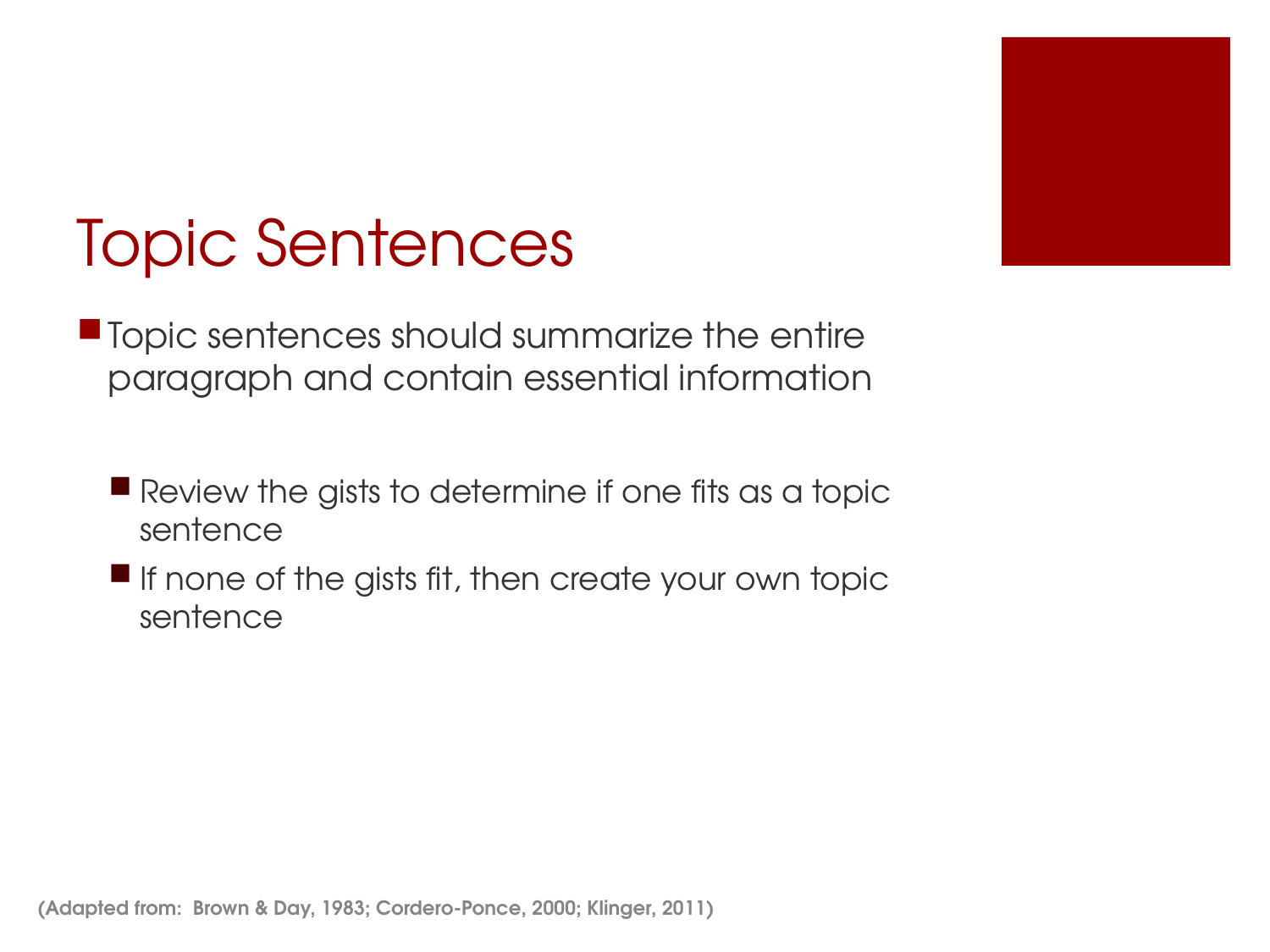

# Topic Sentences
Topic sentences should summarize the entire paragraph and contain essential information

Review the gists to determine if one fits as a topic sentence
If none of the gists fit, then create your own topic sentence
(Adapted from:  Brown & Day, 1983; Cordero-Ponce, 2000; Klinger, 2011)